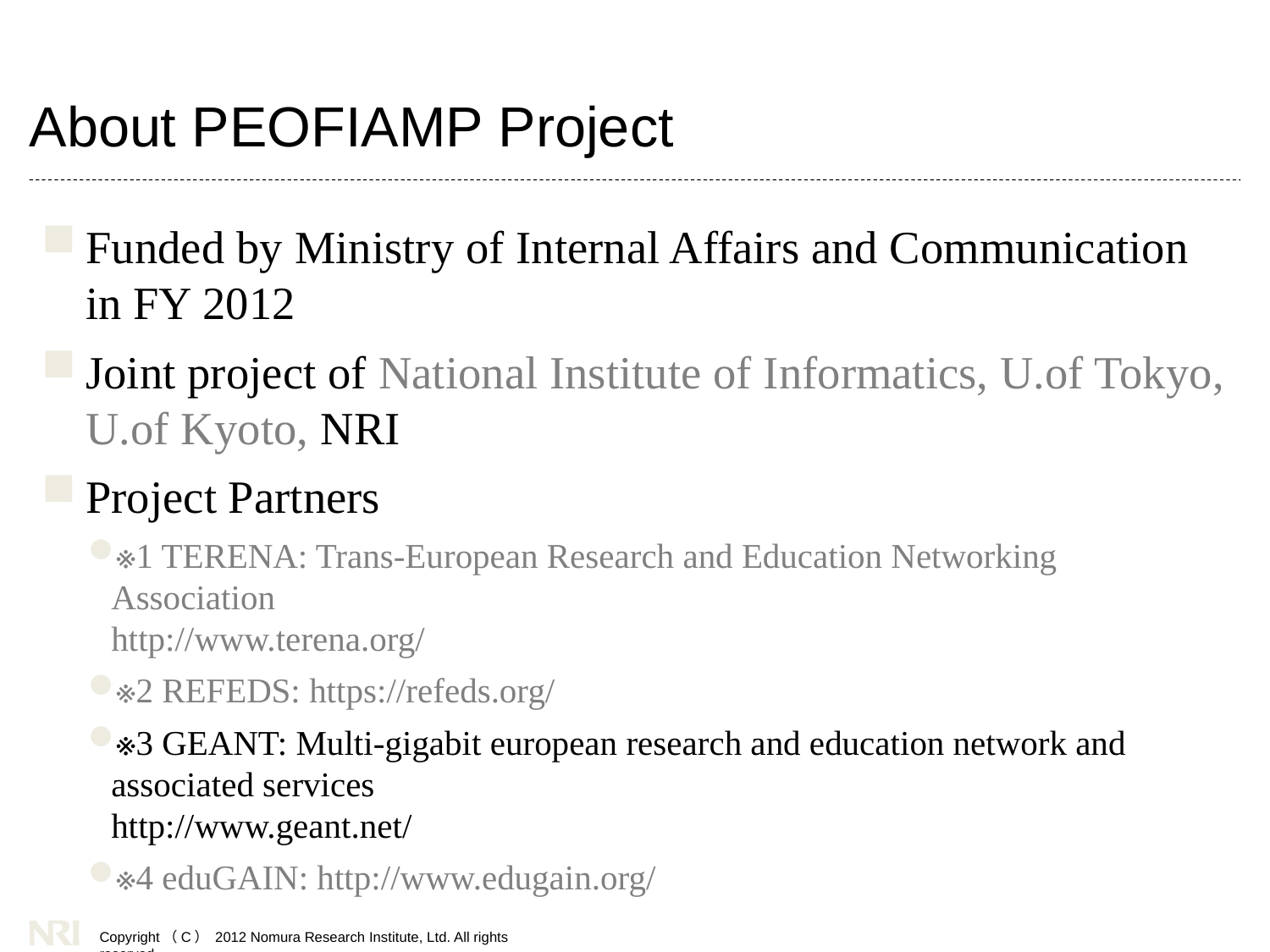

# About PEOFIAMP Project
Funded by Ministry of Internal Affairs and Communication in FY 2012
Joint project of National Institute of Informatics, U.of Tokyo, U.of Kyoto, NRI
Project Partners
※1 TERENA: Trans-European Research and Education Networking Association
http://www.terena.org/
※2 REFEDS: https://refeds.org/
※3 GEANT: Multi-gigabit european research and education network and associated services
http://www.geant.net/
※4 eduGAIN: http://www.edugain.org/